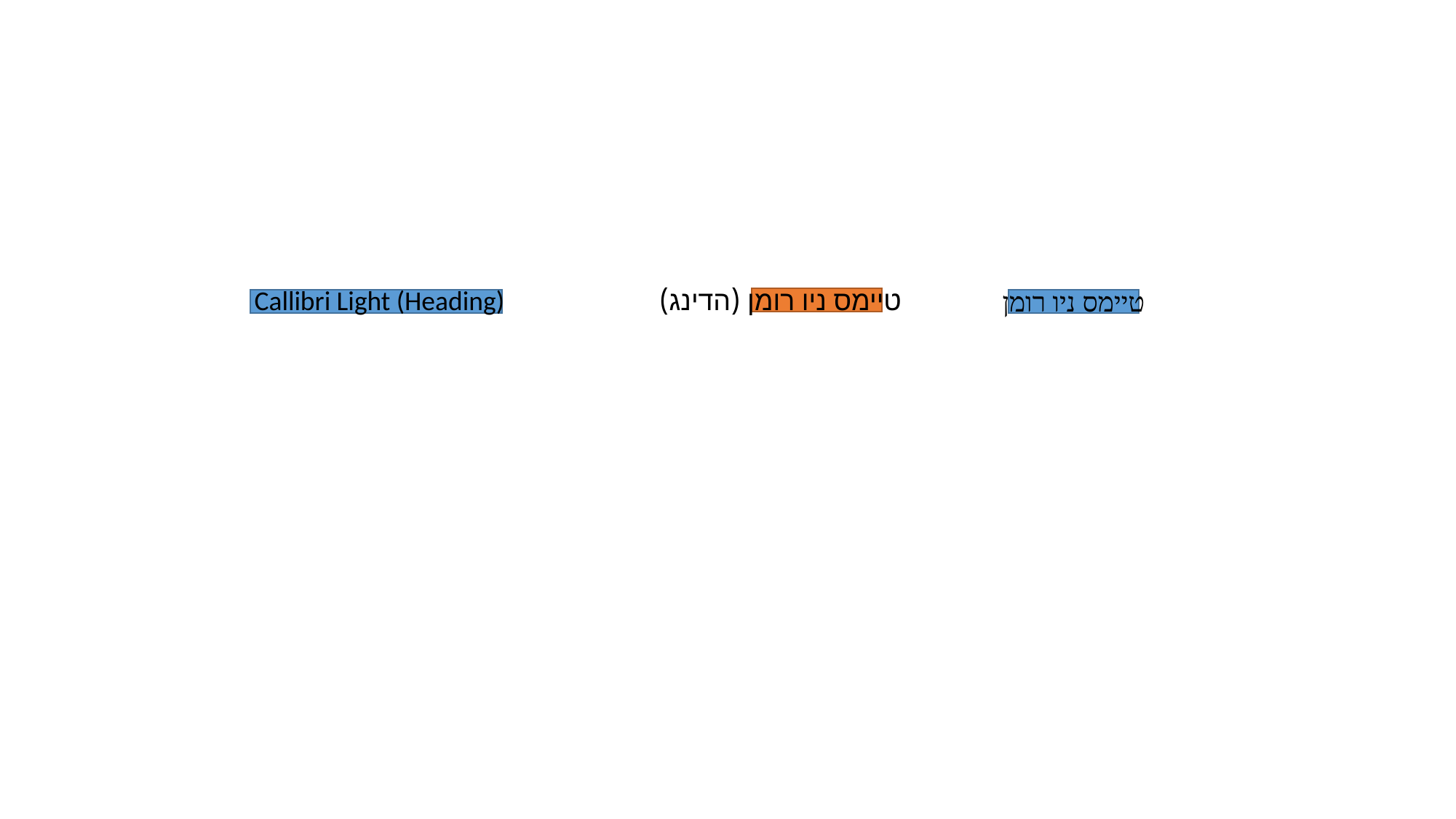

Callibri Light (Heading)
טיימס ניו רומן (הדינג)
טיימס ניו רומן